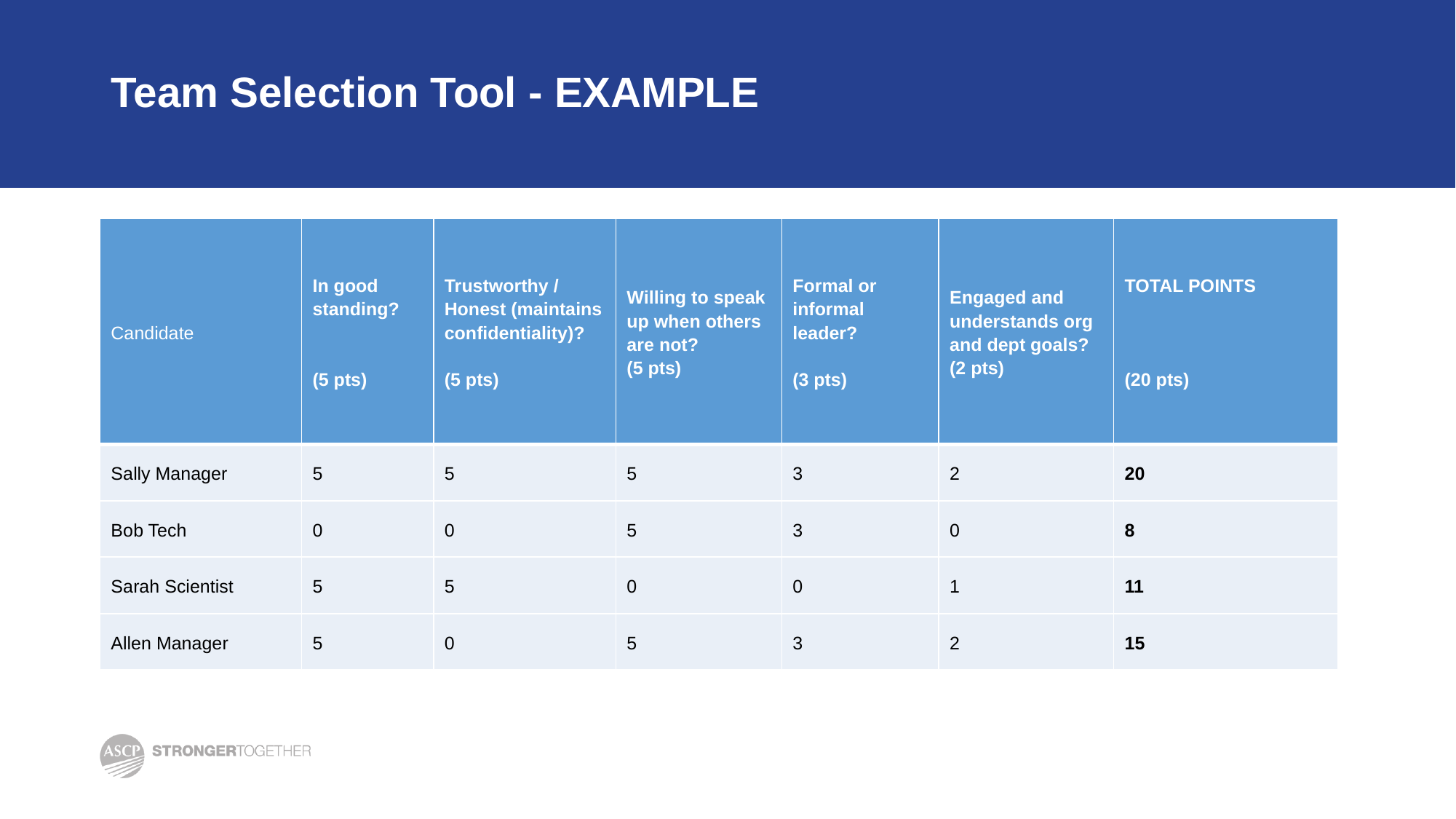

# Team Selection Tool - EXAMPLE

| Candidate | In good standing? (5 pts) | Trustworthy / Honest (maintains confidentiality)? (5 pts) | Willing to speak up when others are not? (5 pts) | Formal or informal leader? (3 pts) | Engaged and understands org and dept goals? (2 pts) | TOTAL POINTS (20 pts) |
| --- | --- | --- | --- | --- | --- | --- |
| Sally Manager | 5 | 5 | 5 | 3 | 2 | 20 |
| Bob Tech | 0 | 0 | 5 | 3 | 0 | 8 |
| Sarah Scientist | 5 | 5 | 0 | 0 | 1 | 11 |
| Allen Manager | 5 | 0 | 5 | 3 | 2 | 15 |